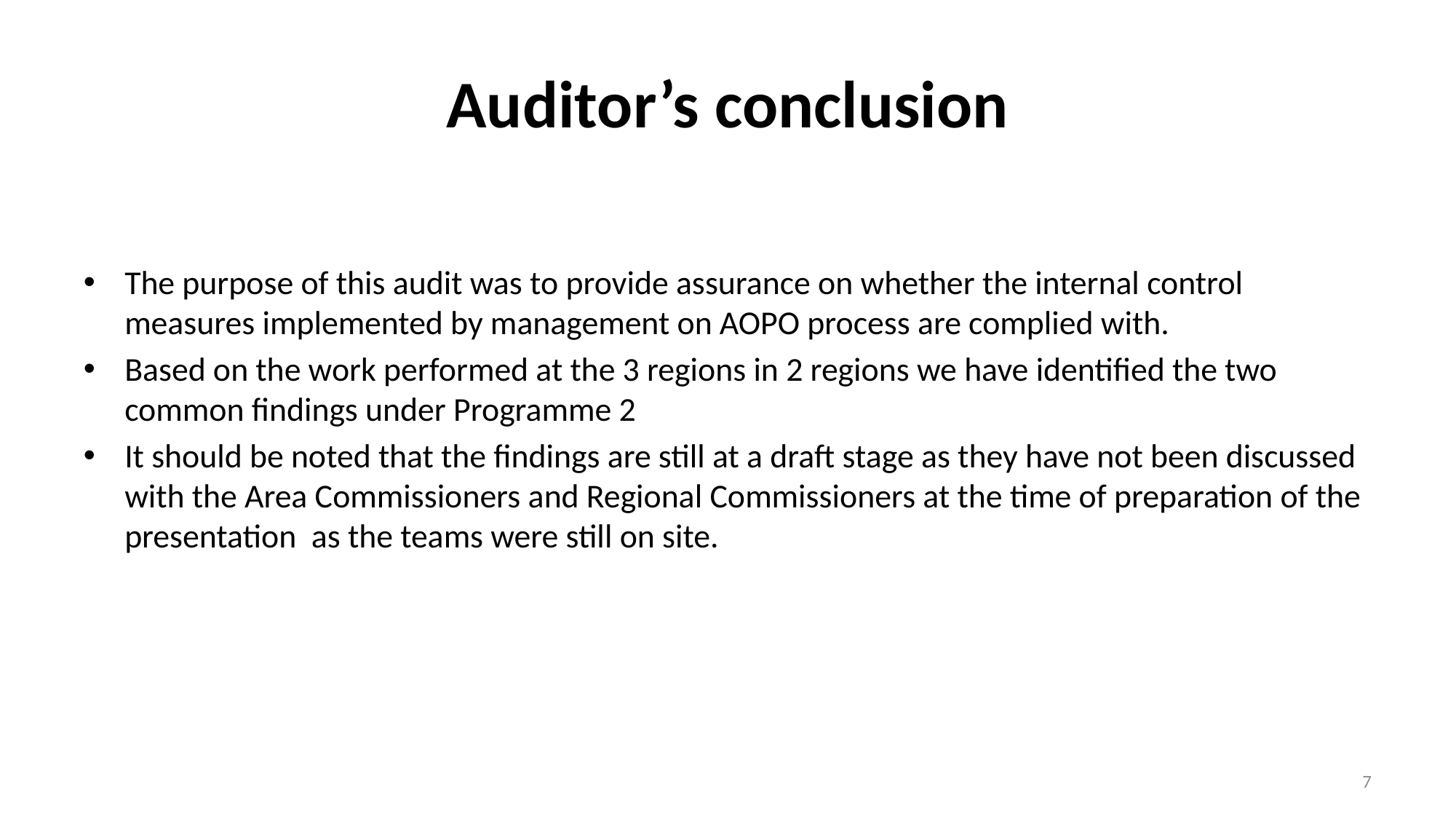

# Auditor’s conclusion

The purpose of this audit was to provide assurance on whether the internal control measures implemented by management on AOPO process are complied with.
Based on the work performed at the 3 regions in 2 regions we have identified the two  common findings under Programme 2
It should be noted that the findings are still at a draft stage as they have not been discussed with the Area Commissioners and Regional Commissioners at the time of preparation of the presentation  as the teams were still on site.

7